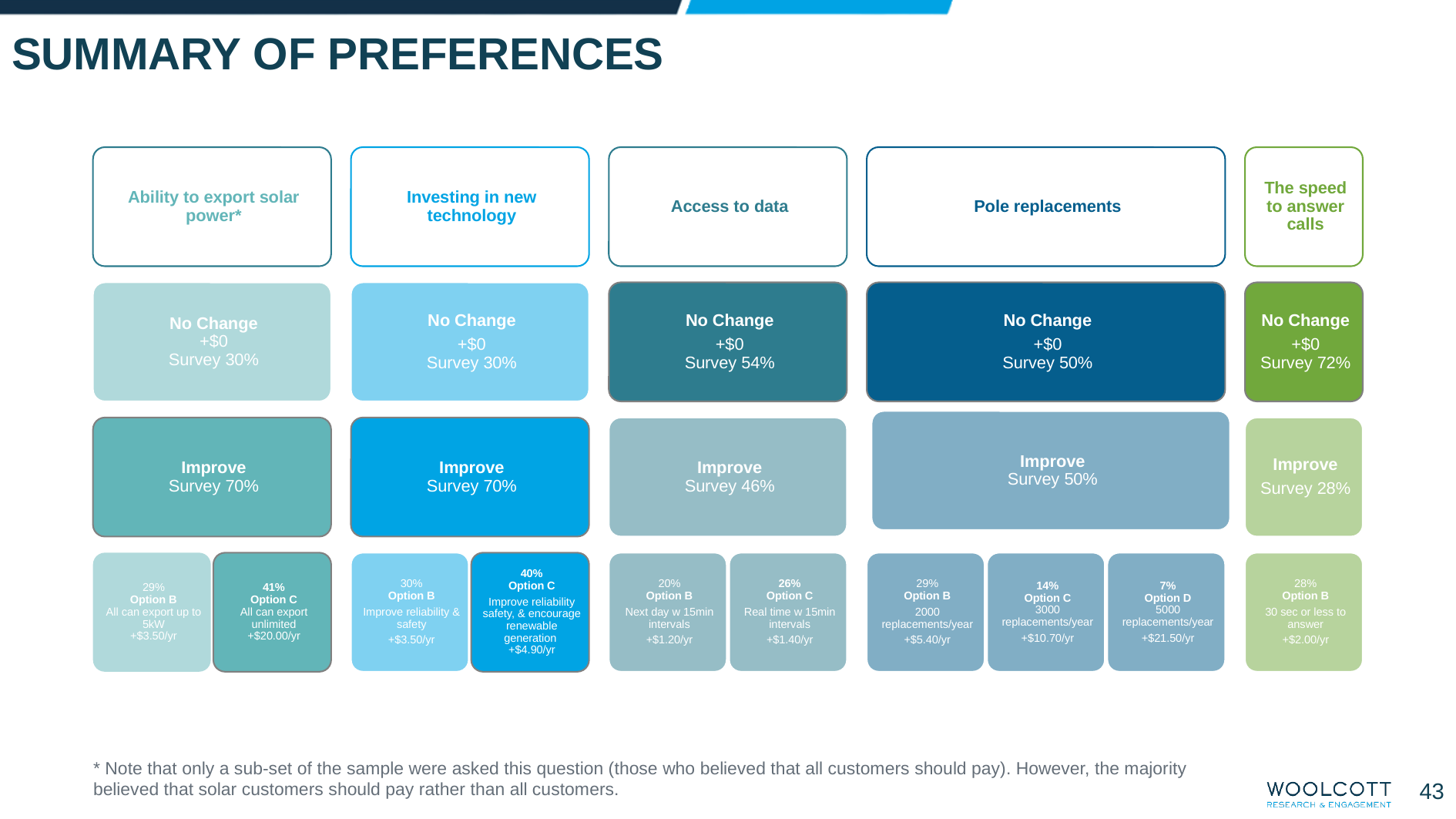

SUMMARY OF PREFERENCES
Ability to export solar power*
No Change
+$0
Survey 30%
Improve
Survey 70%
29%
Option B
All can export up to 5kW
+$3.50/yr
41%
Option C
All can export unlimited
+$20.00/yr
Investing in new technology
No Change
+$0
Survey 30%
Improve
Survey 70%
30%
Option B
Improve reliability & safety
+$3.50/yr
40%
Option C
Improve reliability safety, & encourage renewable generation
+$4.90/yr
Access to data
No Change
+$0
Survey 54%
Improve
Survey 46%
20%
Option B
Next day w 15min intervals
+$1.20/yr
26%
Option C
Real time w 15min intervals
+$1.40/yr
Pole replacements
No Change
+$0
Survey 50%
Improve
Survey 50%
29%
Option B
2000 replacements/year
+$5.40/yr
14%
Option C
3000 replacements/year
+$10.70/yr
7%
Option D
5000 replacements/year
+$21.50/yr
The speed to answer calls
No Change
+$0
Survey 72%
Improve
Survey 28%
28%
Option B
30 sec or less to answer
+$2.00/yr
* Note that only a sub-set of the sample were asked this question (those who believed that all customers should pay). However, the majority believed that solar customers should pay rather than all customers.